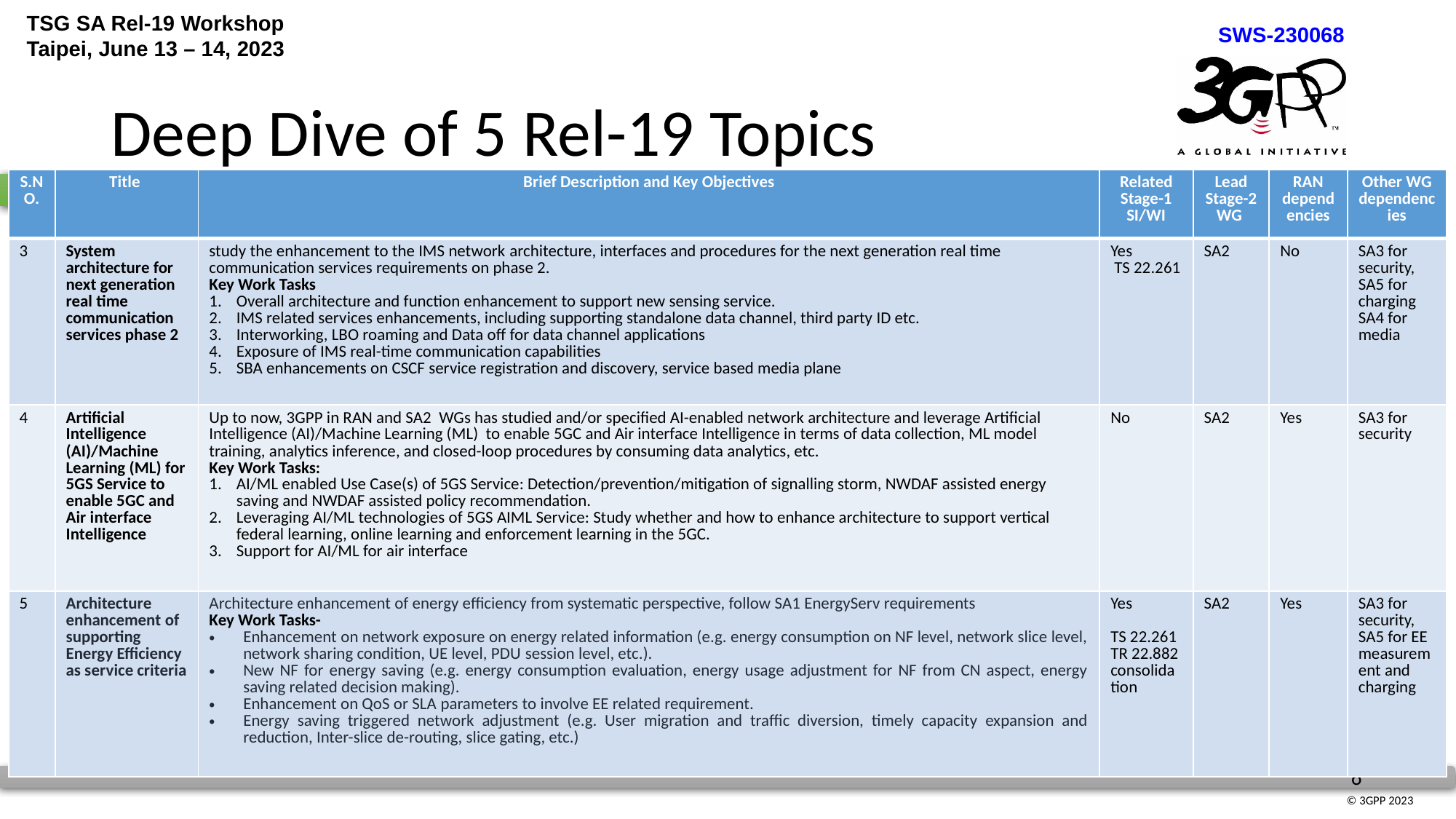

# Deep Dive of 5 Rel-19 Topics
| S.NO. | Title | Brief Description and Key Objectives | Related Stage-1 SI/WI | Lead Stage-2 WG | RAN dependencies | Other WG dependencies |
| --- | --- | --- | --- | --- | --- | --- |
| 3 | System architecture for next generation real time communication services phase 2 | study the enhancement to the IMS network architecture, interfaces and procedures for the next generation real time communication services requirements on phase 2. Key Work Tasks Overall architecture and function enhancement to support new sensing service. IMS related services enhancements, including supporting standalone data channel, third party ID etc. Interworking, LBO roaming and Data off for data channel applications Exposure of IMS real-time communication capabilities SBA enhancements on CSCF service registration and discovery, service based media plane | Yes TS 22.261 | SA2 | No | SA3 for security, SA5 for charging SA4 for media |
| 4 | Artificial Intelligence (AI)/Machine Learning (ML) for 5GS Service to enable 5GC and Air interface Intelligence | Up to now, 3GPP in RAN and SA2 WGs has studied and/or specified AI-enabled network architecture and leverage Artificial Intelligence (AI)/Machine Learning (ML) to enable 5GC and Air interface Intelligence in terms of data collection, ML model training, analytics inference, and closed-loop procedures by consuming data analytics, etc. Key Work Tasks: AI/ML enabled Use Case(s) of 5GS Service: Detection/prevention/mitigation of signalling storm, NWDAF assisted energy saving and NWDAF assisted policy recommendation. Leveraging AI/ML technologies of 5GS AIML Service: Study whether and how to enhance architecture to support vertical federal learning, online learning and enforcement learning in the 5GC. Support for AI/ML for air interface | No | SA2 | Yes | SA3 for security |
| 5 | Architecture enhancement of supporting Energy Efficiency as service criteria | Architecture enhancement of energy efficiency from systematic perspective, follow SA1 EnergyServ requirements Key Work Tasks- Enhancement on network exposure on energy related information (e.g. energy consumption on NF level, network slice level, network sharing condition, UE level, PDU session level, etc.). New NF for energy saving (e.g. energy consumption evaluation, energy usage adjustment for NF from CN aspect, energy saving related decision making). Enhancement on QoS or SLA parameters to involve EE related requirement. Energy saving triggered network adjustment (e.g. User migration and traffic diversion, timely capacity expansion and reduction, Inter-slice de-routing, slice gating, etc.) | Yes TS 22.261 TR 22.882 consolidation | SA2 | Yes | SA3 for security, SA5 for EE measurement and charging |